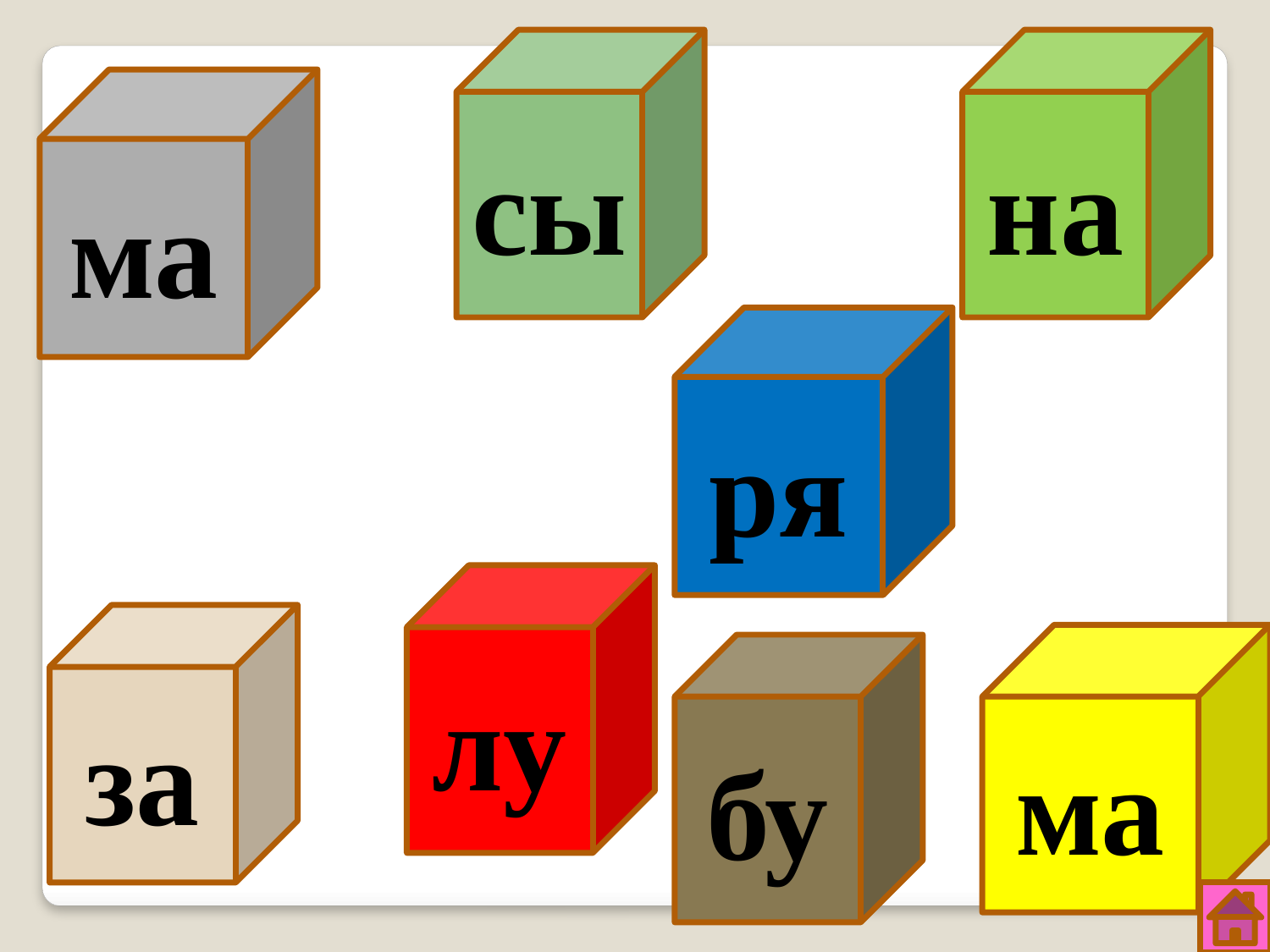

сы
на
ма
ря
лу
за
ма
бу